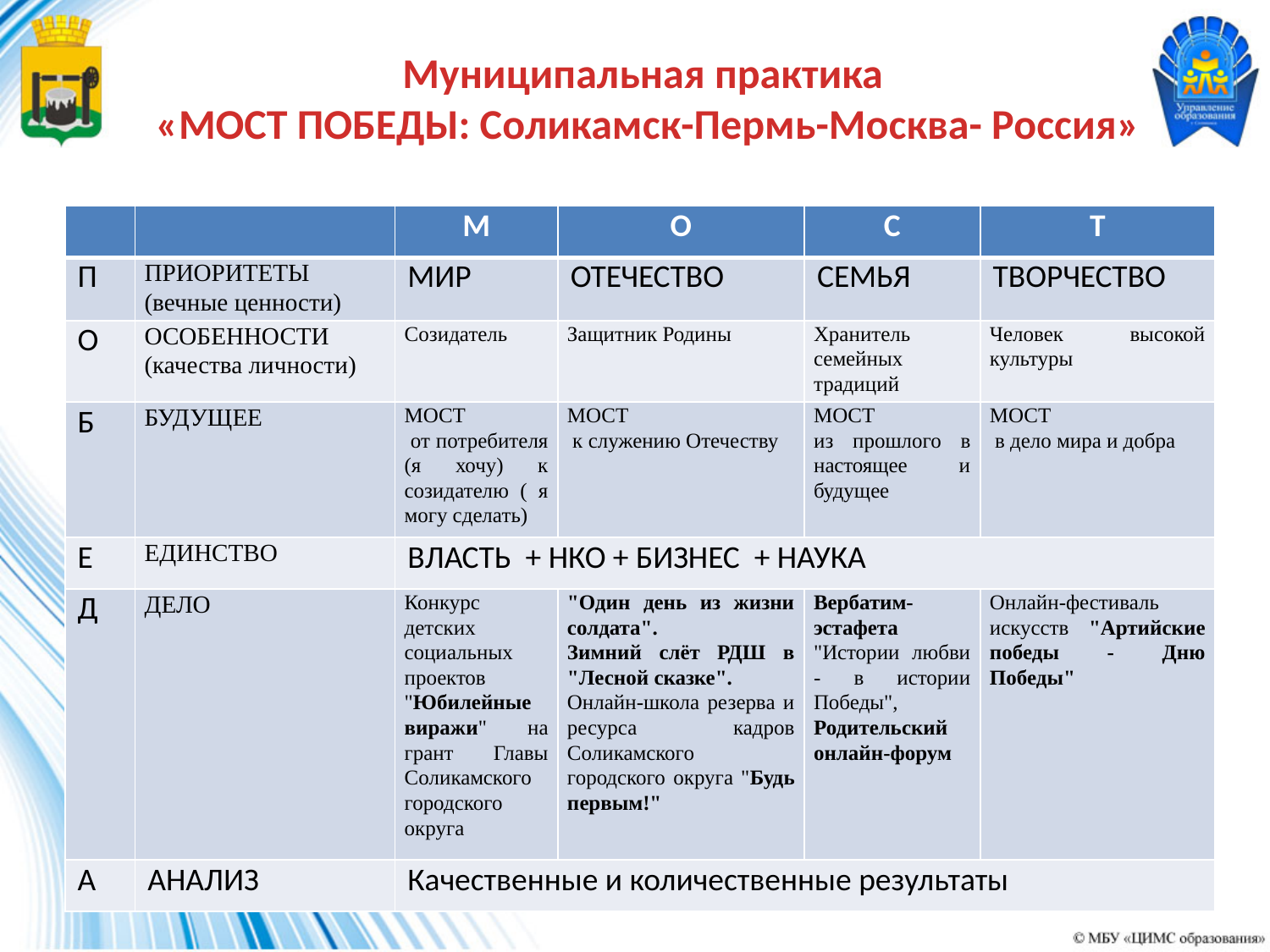

Муниципальная практика
«МОСТ ПОБЕДЫ: Соликамск-Пермь-Москва- Россия»
|  |  | М | О | С | Т |
| --- | --- | --- | --- | --- | --- |
| П | ПРИОРИТЕТЫ (вечные ценности) | МИР | ОТЕЧЕСТВО | СЕМЬЯ | ТВОРЧЕСТВО |
| О | ОСОБЕННОСТИ (качества личности) | Созидатель | Защитник Родины | Хранитель семейных традиций | Человек высокой культуры |
| Б | БУДУЩЕЕ | МОСТ от потребителя (я хочу) к созидателю ( я могу сделать) | МОСТ к служению Отечеству | МОСТ из прошлого в настоящее и будущее | МОСТ в дело мира и добра |
| Е | ЕДИНСТВО | ВЛАСТЬ + НКО + БИЗНЕС + НАУКА |  |  |  |
| Д | ДЕЛО | Конкурс детских социальных проектов "Юбилейные виражи" на грант Главы Соликамского городского округа | "Один день из жизни солдата". Зимний слёт РДШ в "Лесной сказке". Онлайн-школа резерва и ресурса кадров Соликамского городского округа "Будь первым!" | Вербатим-эстафета "Истории любви - в истории Победы", Родительский онлайн-форум | Онлайн-фестиваль искусств "Артийские победы - Дню Победы" |
| А | АНАЛИЗ | Качественные и количественные результаты |  |  |  |